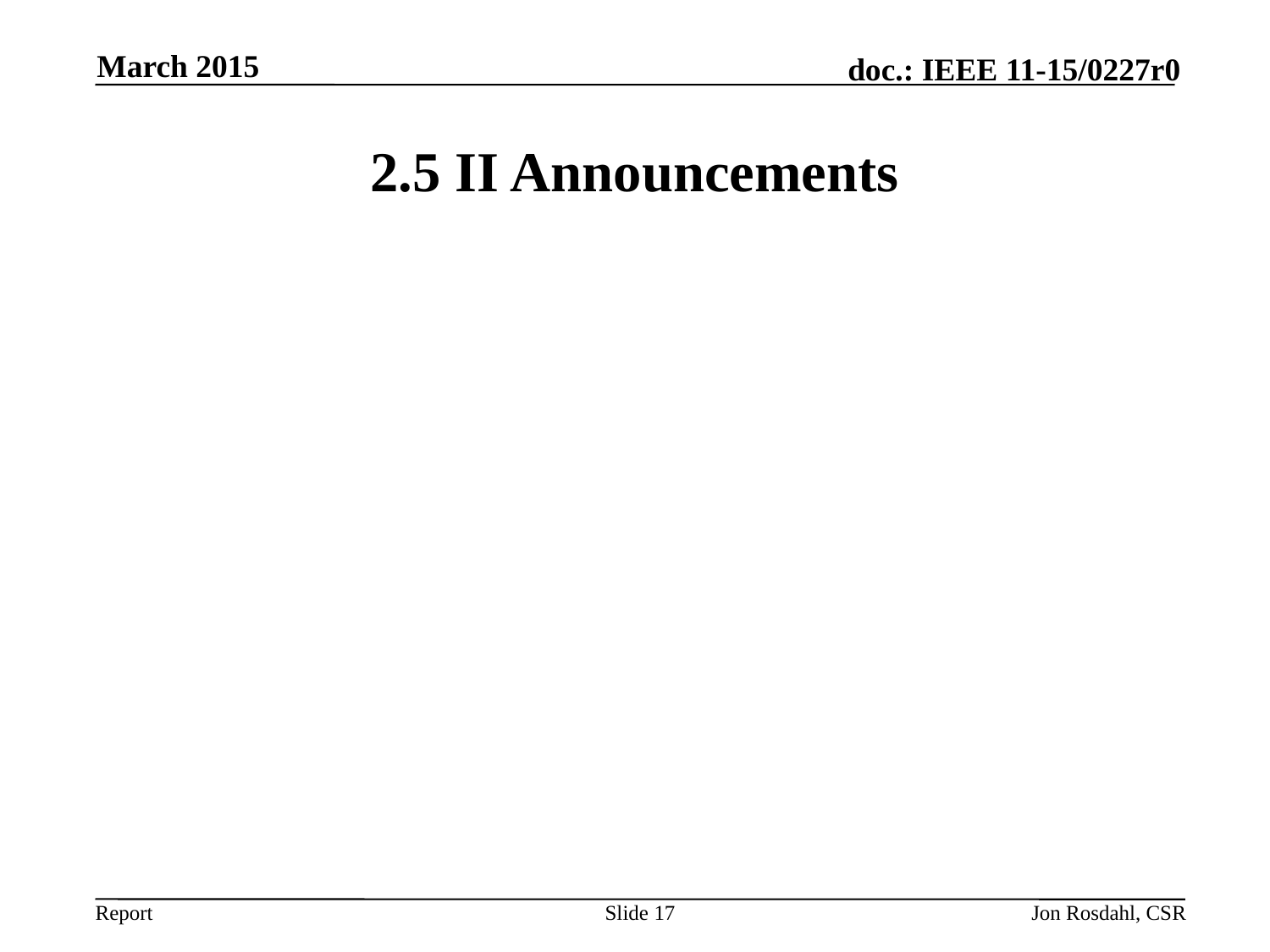

March 2015
# 2.5 II Announcements

Slide 17
Jon Rosdahl, CSR